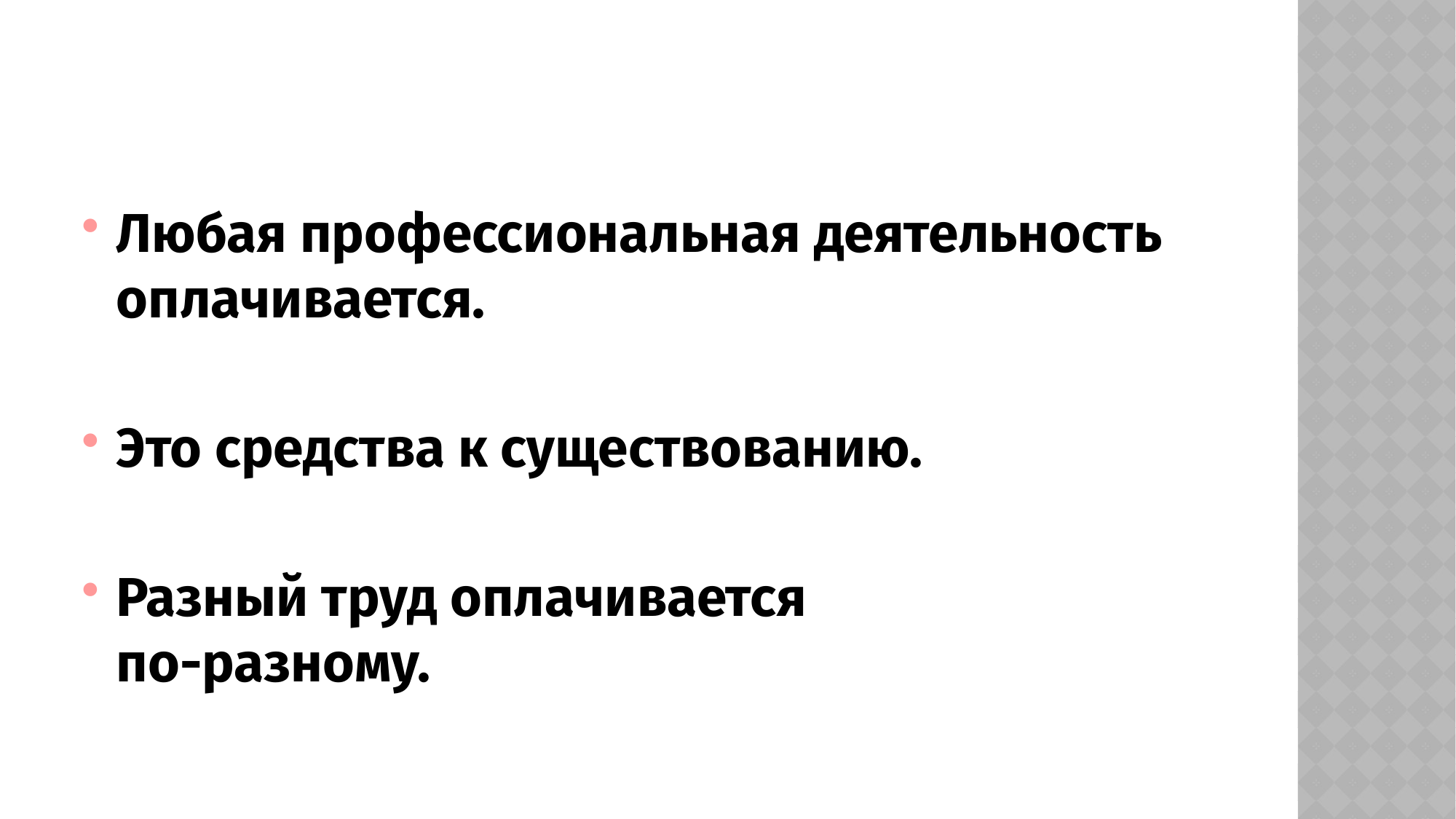

#
Любая профессиональная деятельность оплачивается.

Это средства к существованию.

Разный труд оплачивается
по-разному.